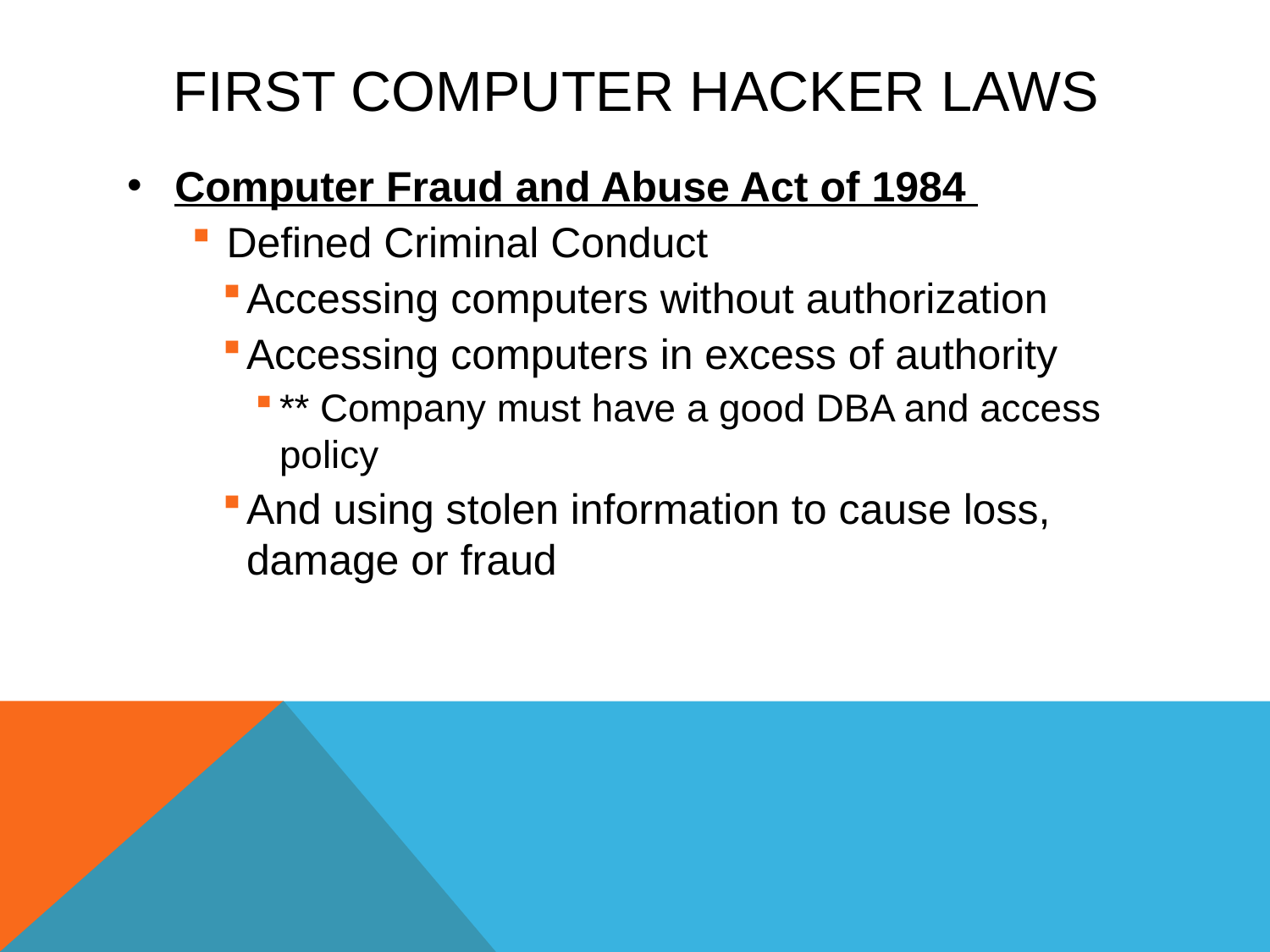

# First Computer Hacker Laws
Computer Fraud and Abuse Act of 1984
 Defined Criminal Conduct
Accessing computers without authorization
Accessing computers in excess of authority
** Company must have a good DBA and access policy
And using stolen information to cause loss, damage or fraud